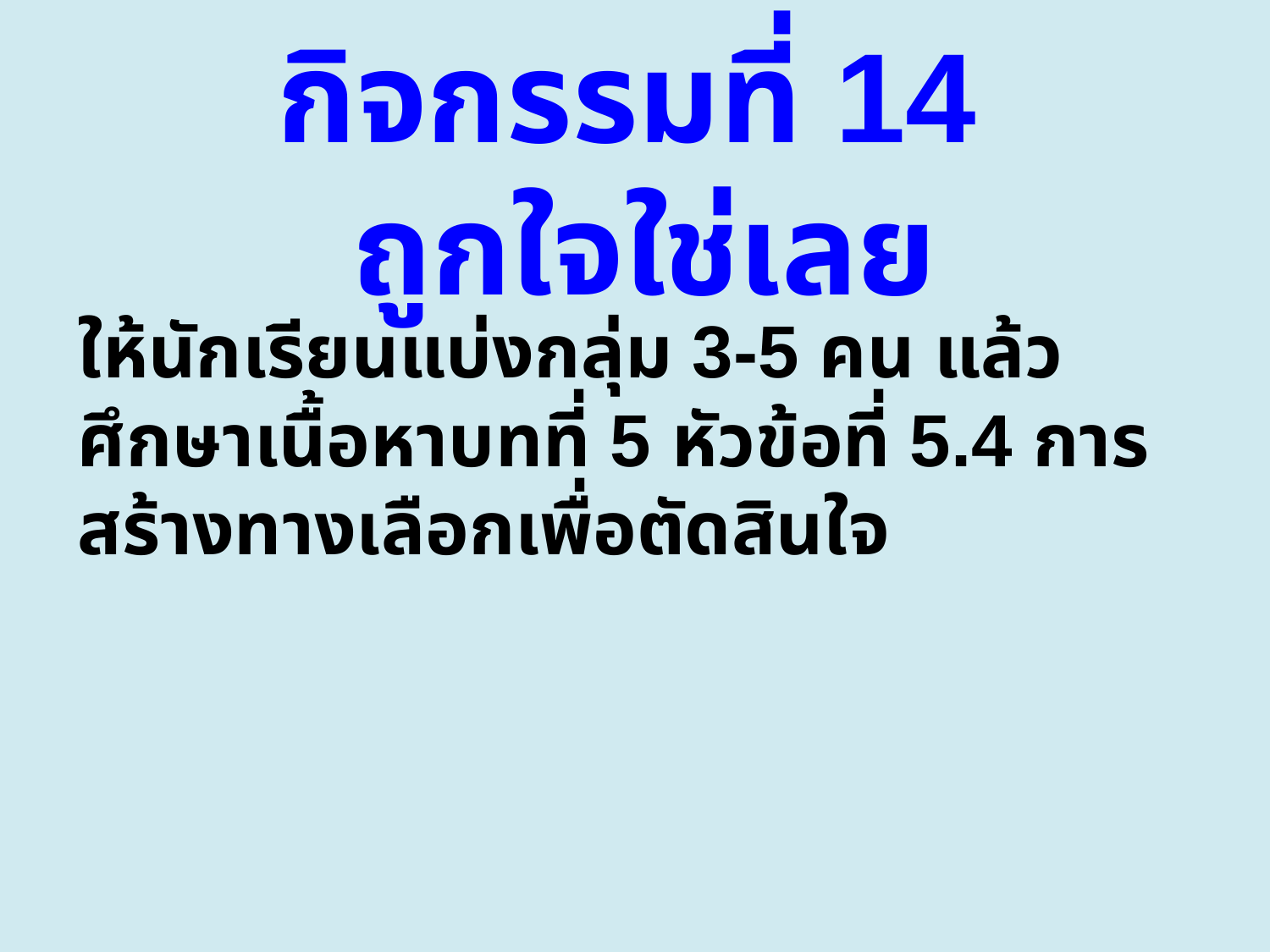

กิจกรรมที่ 14
ถูกใจใช่เลย
# ให้นักเรียนแบ่งกลุ่ม 3-5 คน แล้ว ศึกษาเนื้อหาบทที่ 5 หัวข้อที่ 5.4 การสร้างทางเลือกเพื่อตัดสินใจ